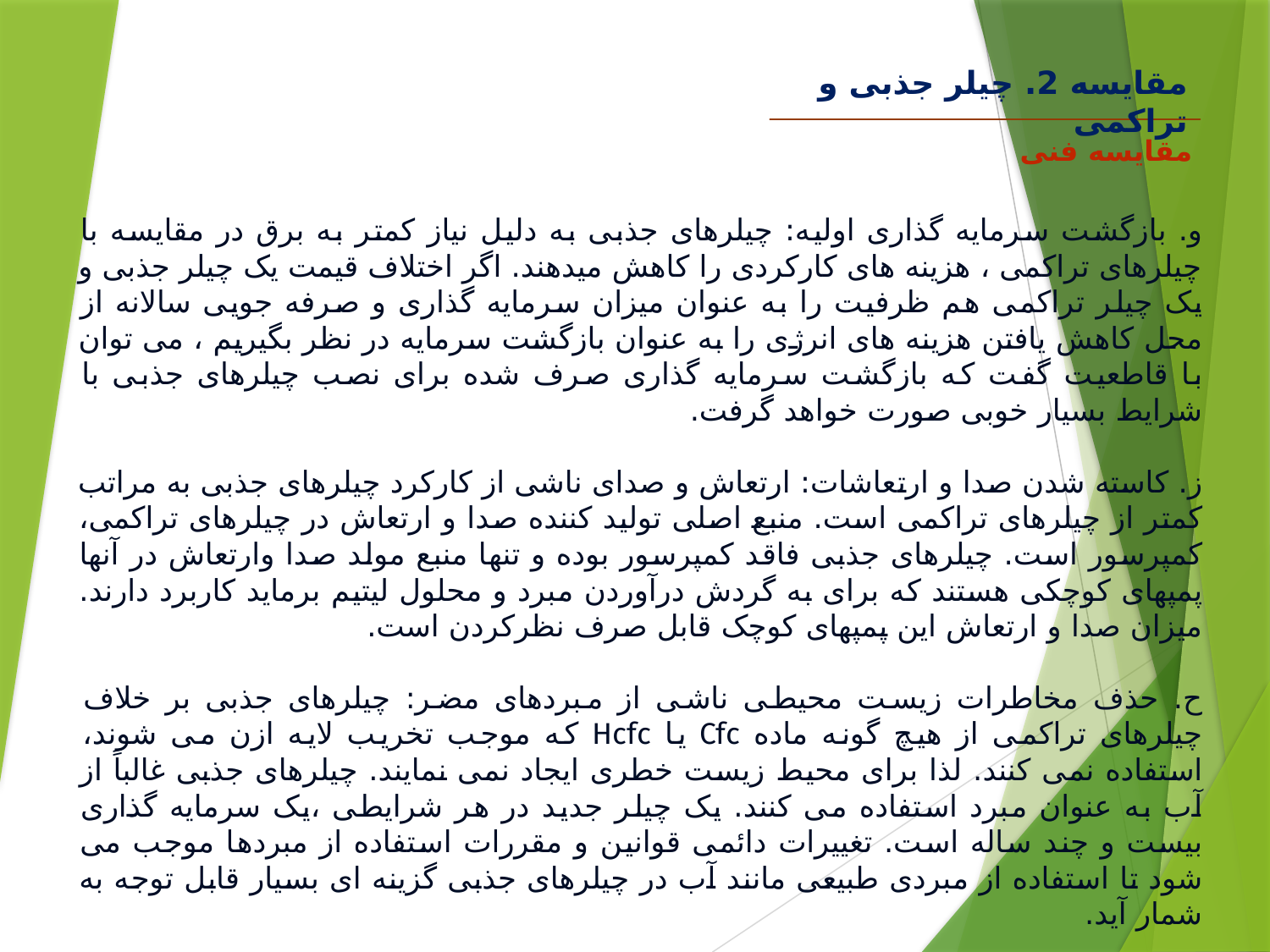

مقایسه 2. چیلر جذبی و تراکمی
مقایسه فنی
و. بازگشت سرمایه گذاری اولیه: چیلرهای جذبی به دلیل نیاز کمتر به برق در مقایسه با چیلرهای تراکمی ، هزینه های کارکردی را کاهش می‏دهند. اگر اختلاف قیمت یک چیلر جذبی و یک چیلر تراکمی هم ظرفیت را به عنوان میزان سرمایه گذاری و صرفه جویی سالانه از محل کاهش یافتن هزینه های انرژی را به عنوان بازگشت سرمایه در نظر بگیریم ، می توان با قاطعیت گفت که بازگشت سرمایه گذاری صرف شده برای نصب چیلرهای جذبی با شرایط بسیار خوبی صورت خواهد گرفت.

ز. کاسته شدن صدا و ارتعاشات: ارتعاش و صدای ناشی از کارکرد چیلرهای جذبی به مراتب کمتر از چیلرهای تراکمی است. منبع اصلی تولید کننده صدا و ارتعاش در چیلرهای تراکمی، کمپرسور است. چیلرهای جذبی فاقد کمپرسور بوده و تنها منبع مولد صدا وارتعاش در آنها پمپهای کوچکی هستند که برای به گردش درآوردن مبرد و محلول لیتیم برماید کاربرد دارند. میزان صدا و ارتعاش این پمپهای کوچک قابل صرف نظرکردن است.

ح. حذف مخاطرات زیست محیطی ناشی از مبردهای مضر: چیلرهای جذبی بر خلاف چیلرهای تراکمی از هیچ گونه ماده Cfc یا Hcfc که موجب تخریب لایه ازن می شوند، استفاده نمی کنند. لذا برای محیط زیست خطری ایجاد نمی نمایند. چیلرهای جذبی غالباً از آب به عنوان مبرد استفاده می کنند. یک چیلر جدید در هر شرایطی ،یک سرمایه گذاری بیست و چند ساله است. تغییرات دائمی قوانین و مقررات استفاده از مبردها موجب می شود تا استفاده از مبردی طبیعی مانند آب در چیلرهای جذبی گزینه ای بسیار قابل توجه به شمار آید.

ط. کاستن از میزان تولید گازهای گلخانه ای و آلاینده ها: میزان تولید گازهای گلخانه ای (مانند دی اکسید کربن) که تأثیر قابل توجهی در گرم شدن کره زمین دارند و آلاینده ها (مانند اکسیدهای گوگرد ، اکسیدهای نیتروژن و ذرات معلق) توسط چیلرهای جذبی در مقایسه با چیلرهای تراکمی بسیار کمتر است.